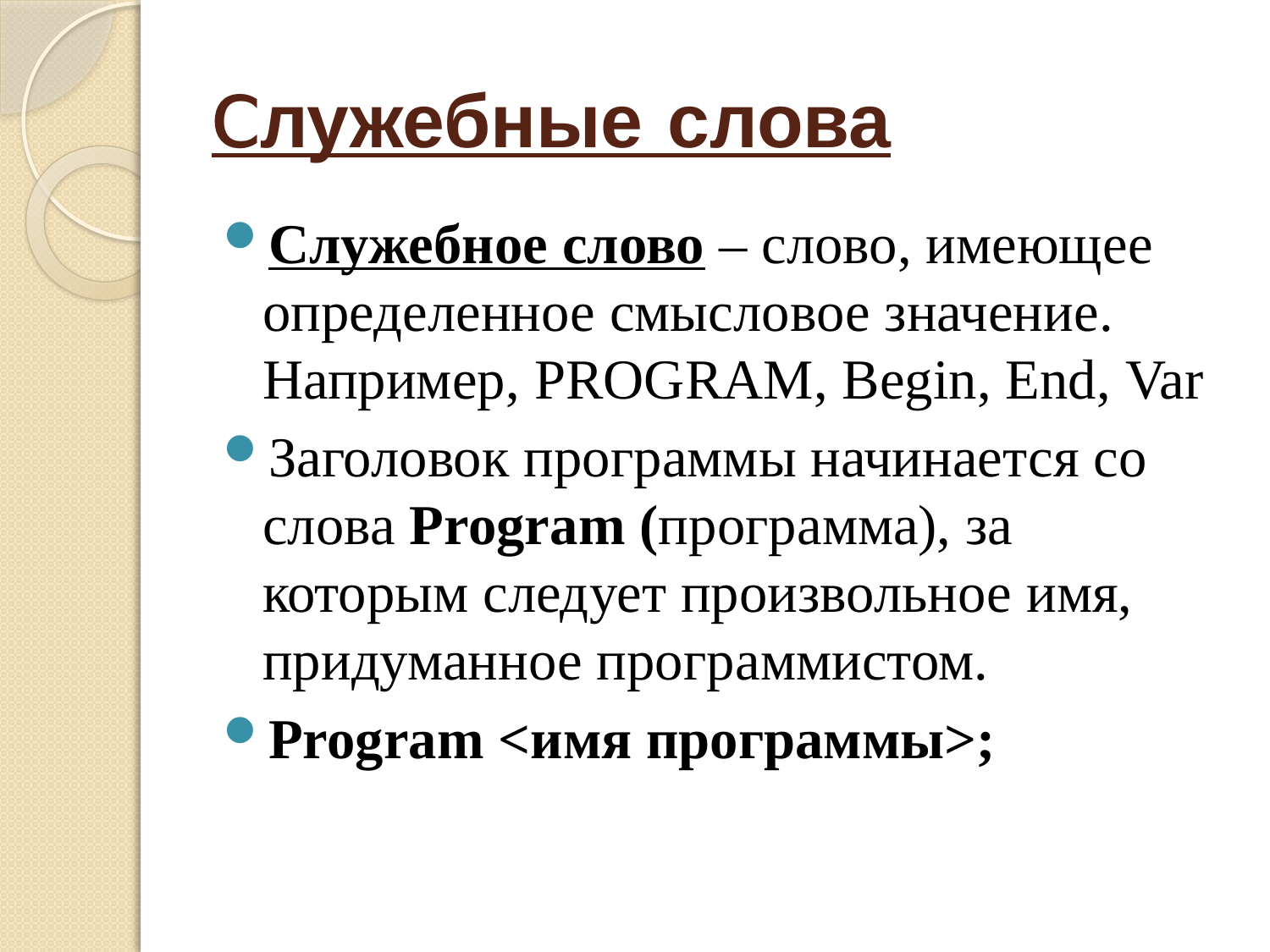

# Cлужебные слова
Cлужебное слово – слово, имеющее определенное смысловое значение.
Например, PROGRAM, Begin, End, Var
Заголовок программы начинается со слова Program (программа), за которым следует произвольное имя, придуманное программистом.
Program <имя программы>;